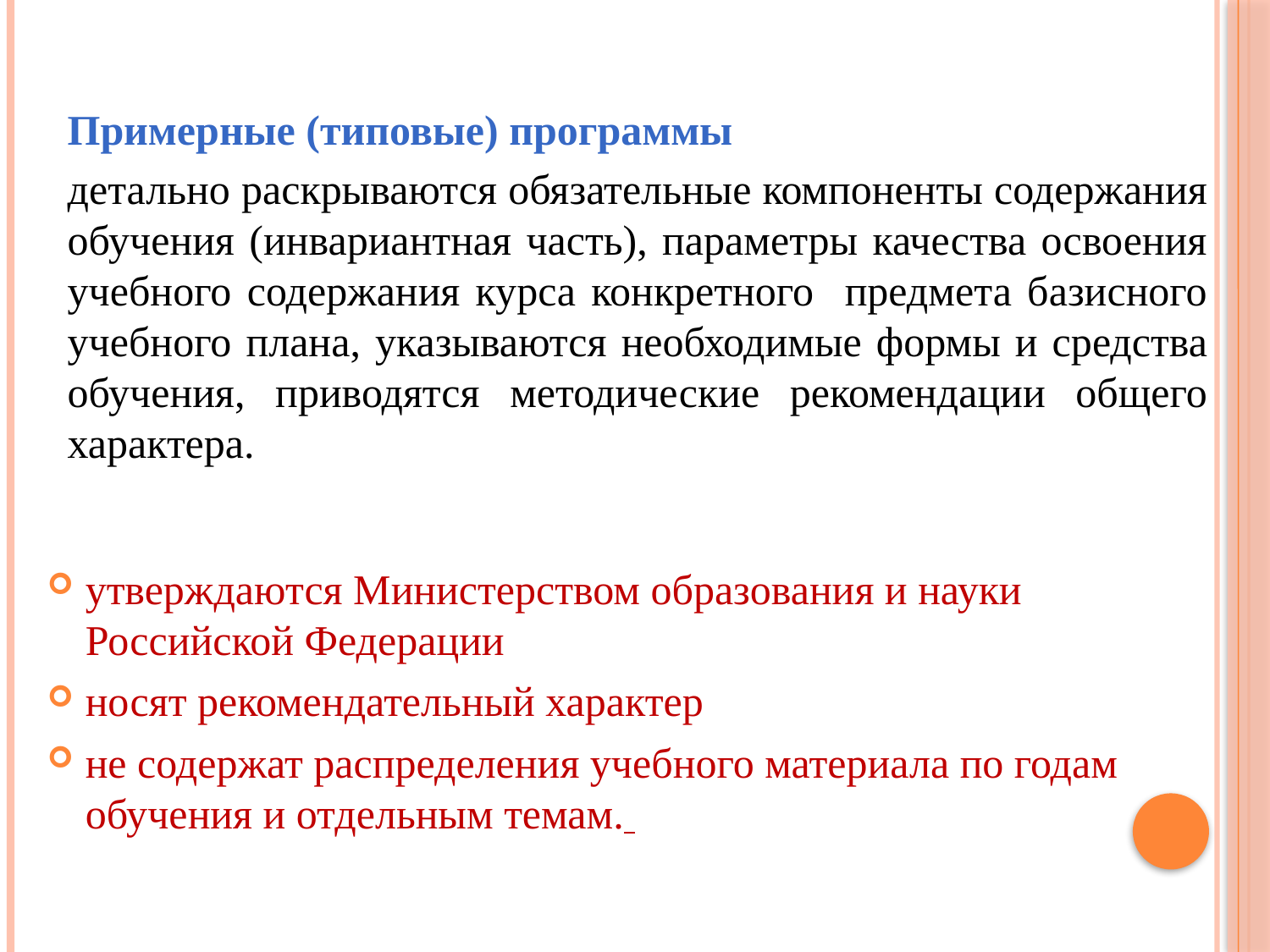

Примерные (типовые) программы
детально раскрываются обязательные компоненты содержания обучения (инвариантная часть), параметры качества освоения учебного содержания курса конкретного  предмета базисного учебного плана, указываются необхо­димые формы и средства обучения, приводятся методические рекомендации общего характера.
утверждаются Министерством образования и науки Российской Федерации
носят рекомендательный характер
не содержат распределения учебного материала по годам обучения и отдельным темам.